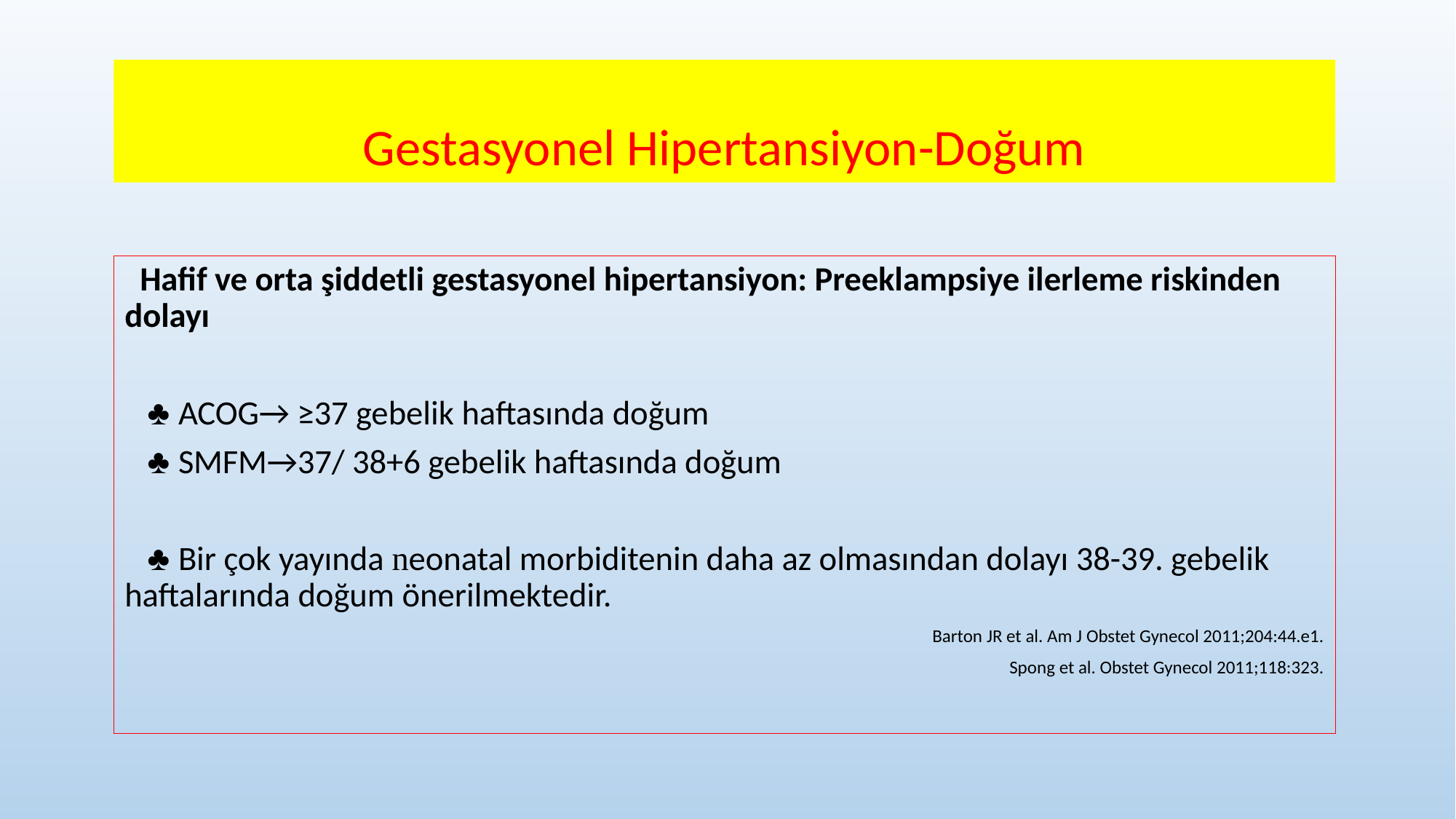

# Gestasyonel Hipertansiyon-Doğum
  Hafif ve orta şiddetli gestasyonel hipertansiyon: Preeklampsiye ilerleme riskinden dolayı

   ♣ ACOG→ ≥37 gebelik haftasında doğum
   ♣ SMFM→37/ 38+6 gebelik haftasında doğum

   ♣ Bir çok yayında neonatal morbiditenin daha az olmasından dolayı 38-39. gebelik haftalarında doğum önerilmektedir.
Barton JR et al. Am J Obstet Gynecol 2011;204:44.e1.
Spong et al. Obstet Gynecol 2011;118:323.